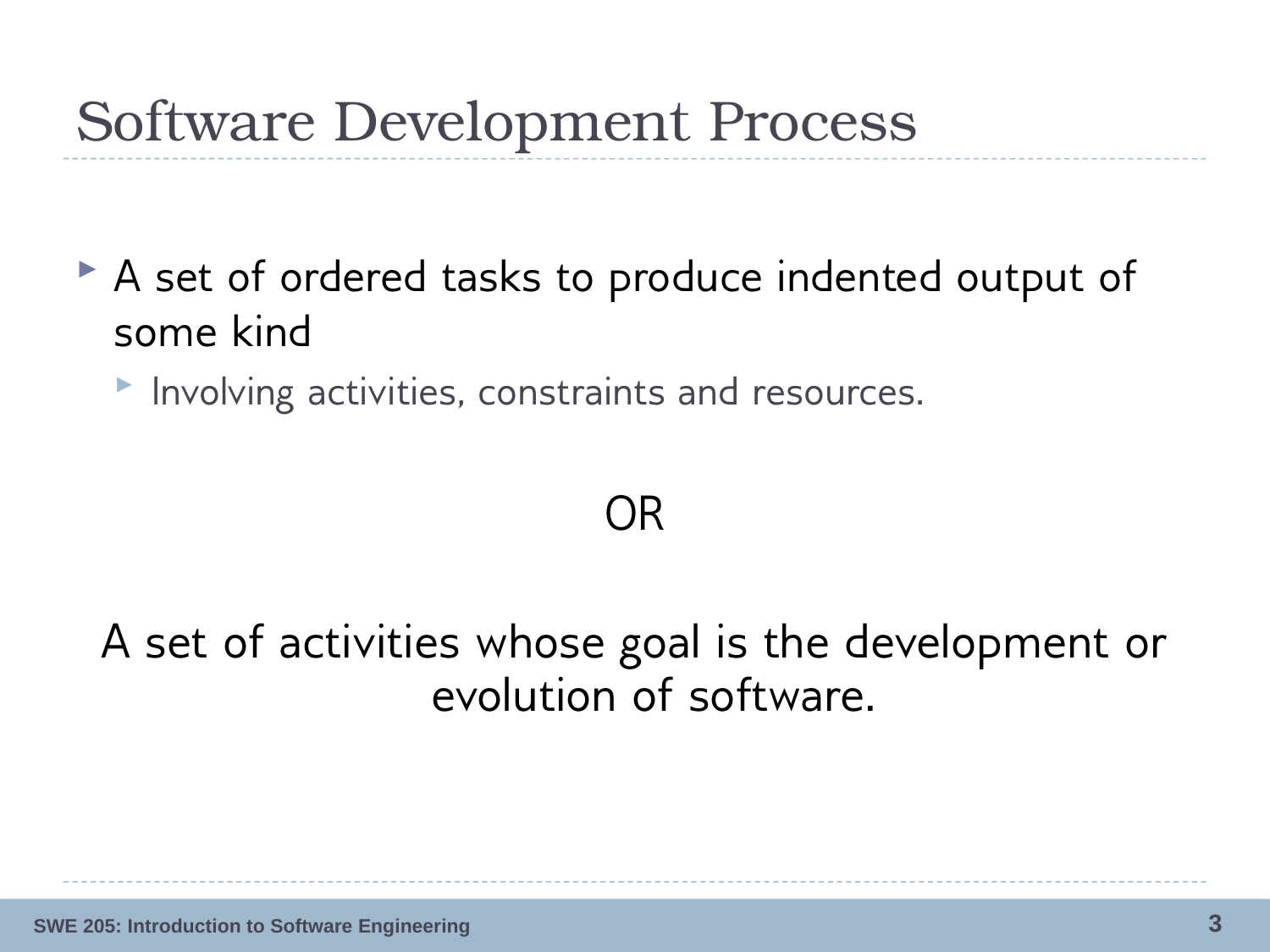

# Software Development Process

A set of ordered tasks to produce indented output of some kind
Involving activities, constraints and resources.

OR

A set of activities whose goal is the development or evolution of software.

3